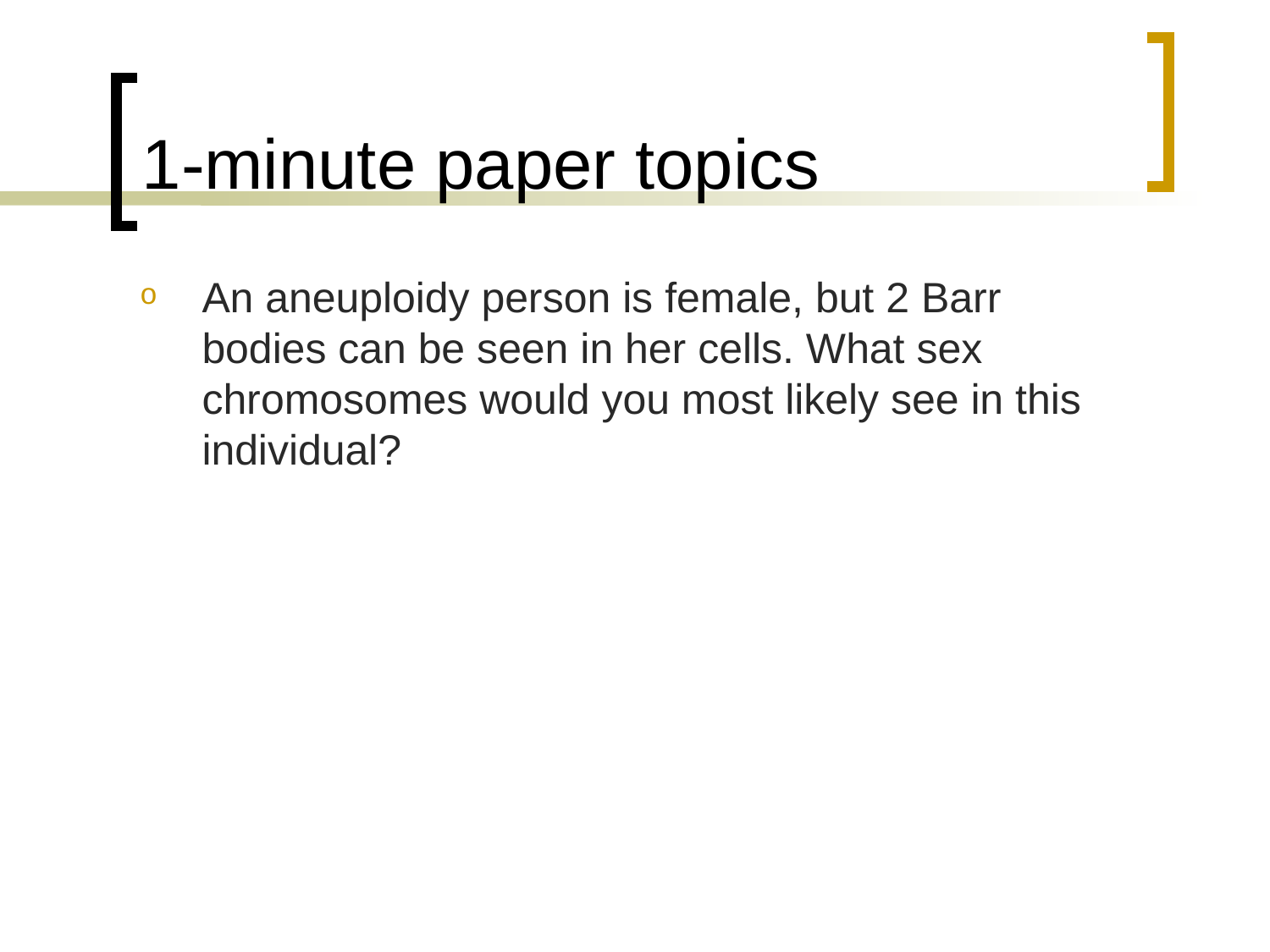

# 1-minute paper topics
An aneuploidy person is female, but 2 Barr bodies can be seen in her cells. What sex chromosomes would you most likely see in this individual?